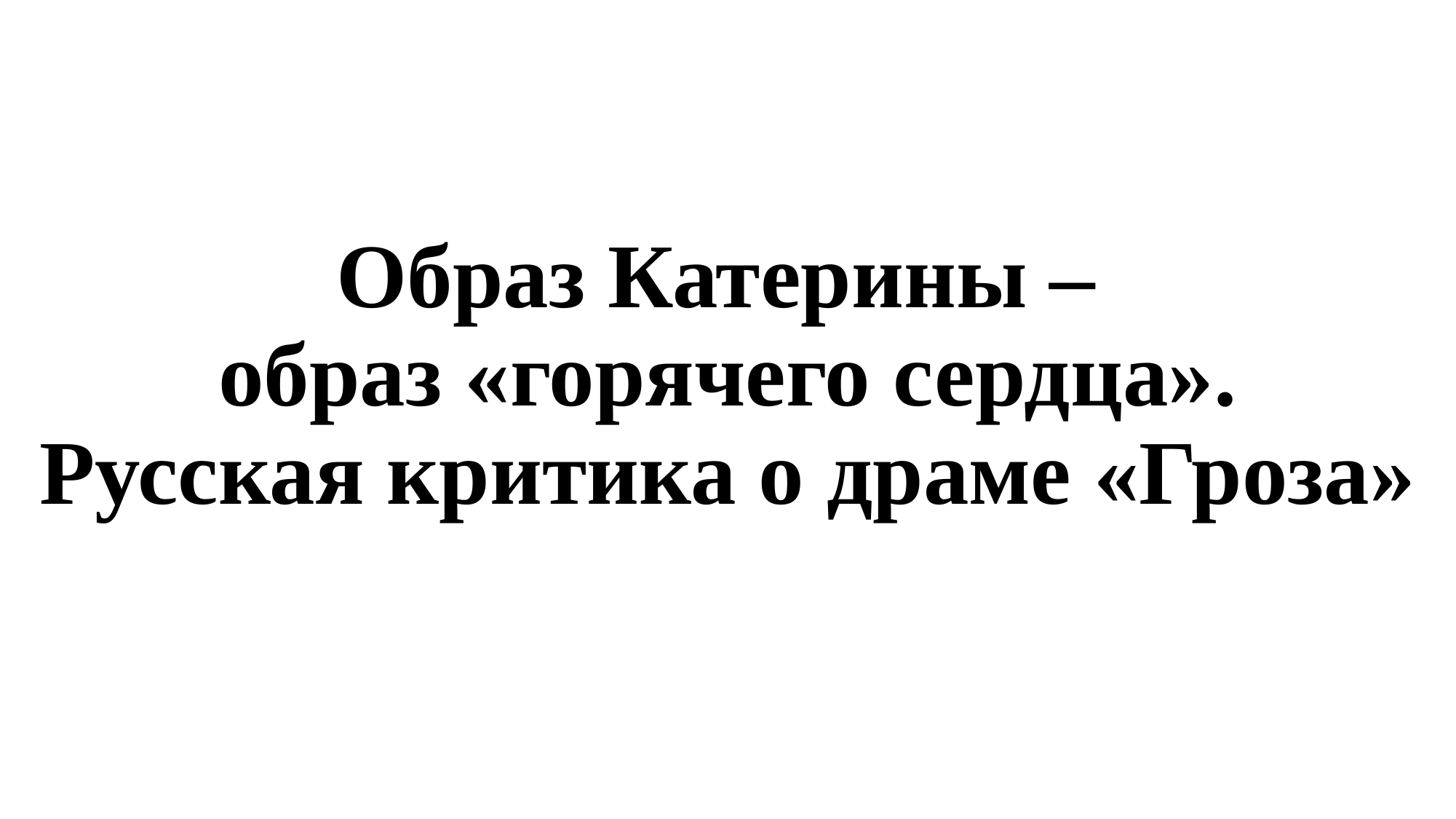

# Образ Катерины – образ «горячего сердца». Русская критика о драме «Гроза»